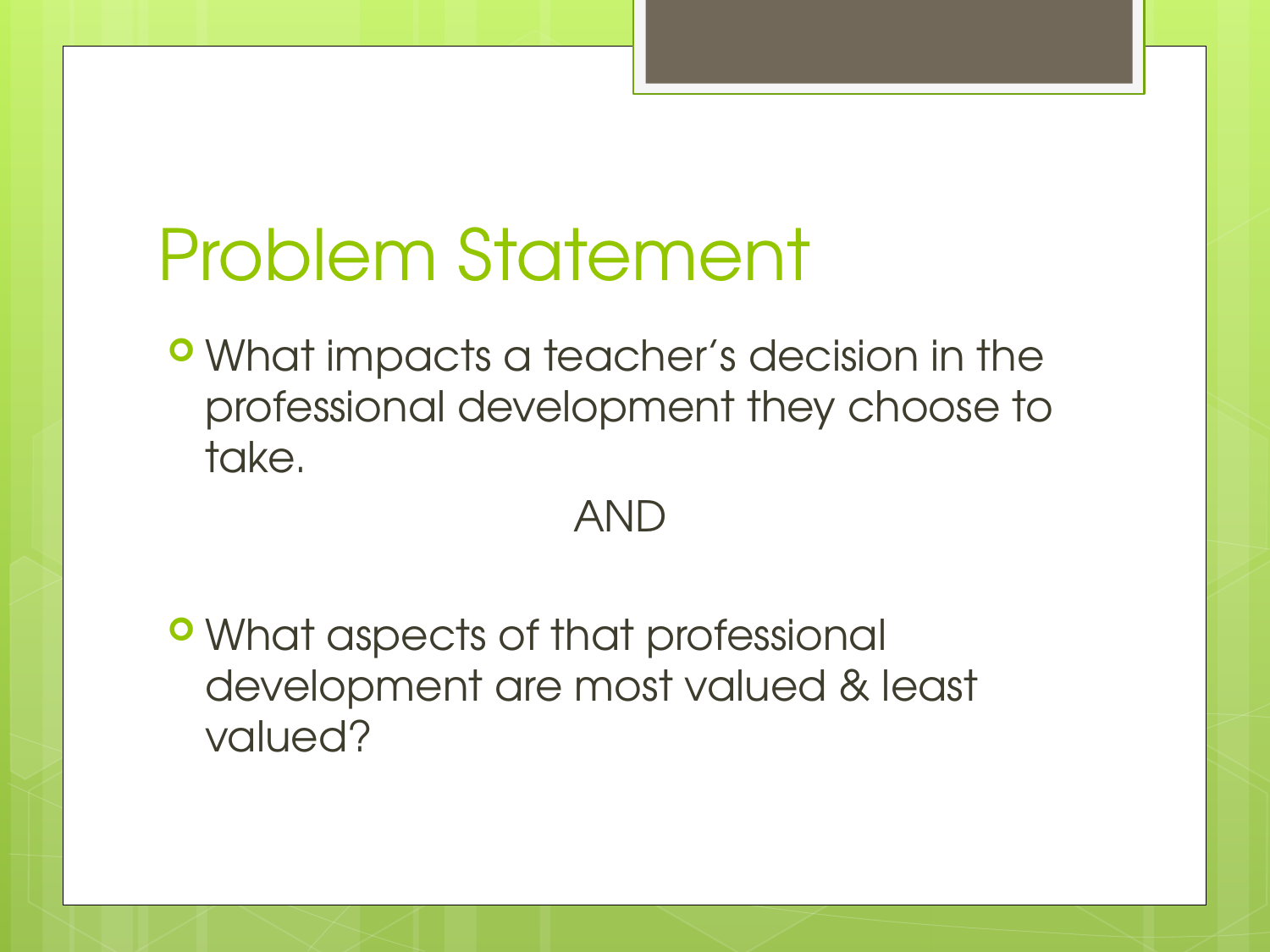

# Problem Statement
What impacts a teacher’s decision in the professional development they choose to take.
AND

What aspects of that professional development are most valued & least valued?